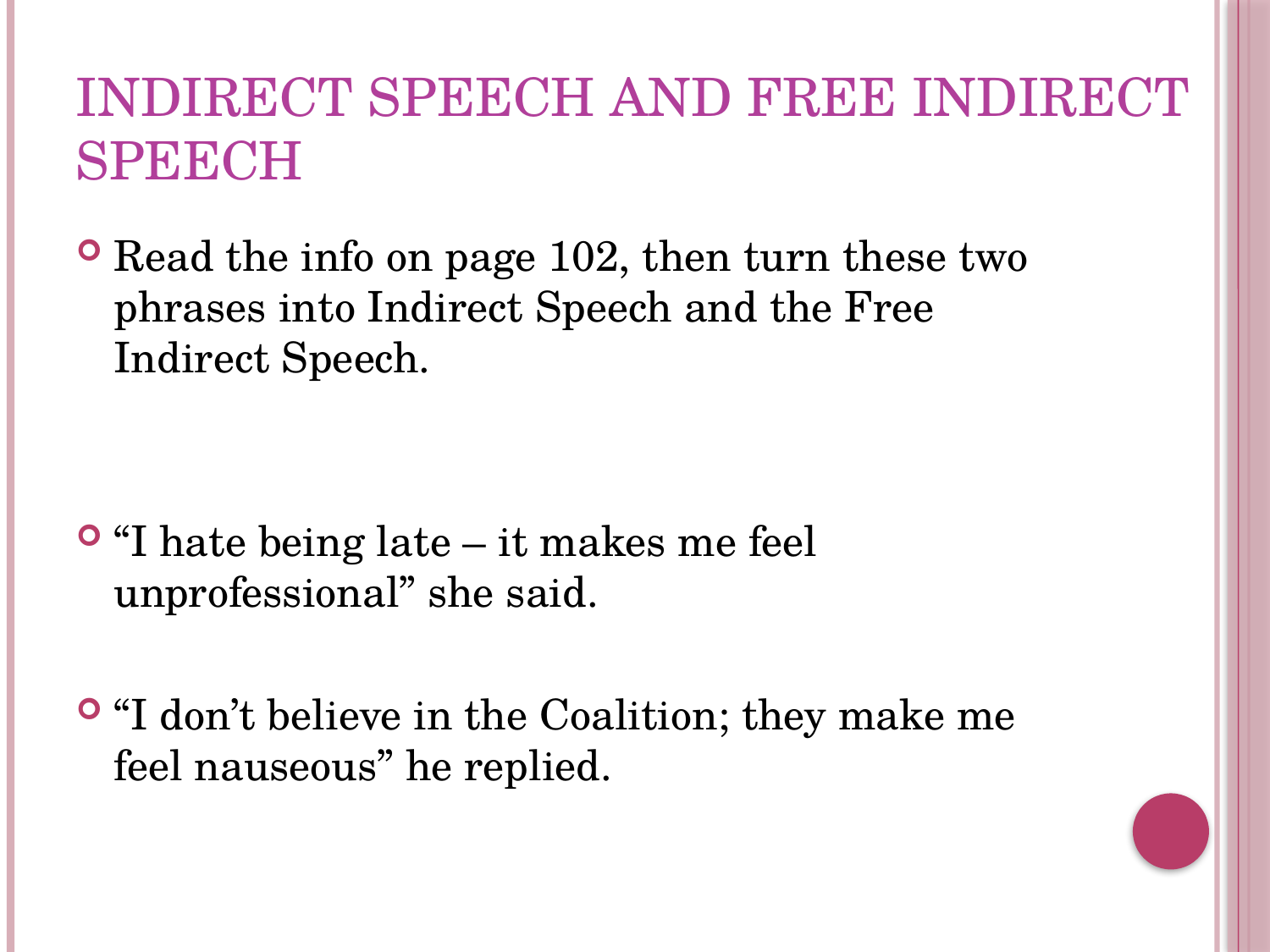

# Indirect Speech and free Indirect Speech
Read the info on page 102, then turn these two phrases into Indirect Speech and the Free Indirect Speech.

“I hate being late – it makes me feel unprofessional” she said.

“I don’t believe in the Coalition; they make me feel nauseous” he replied.